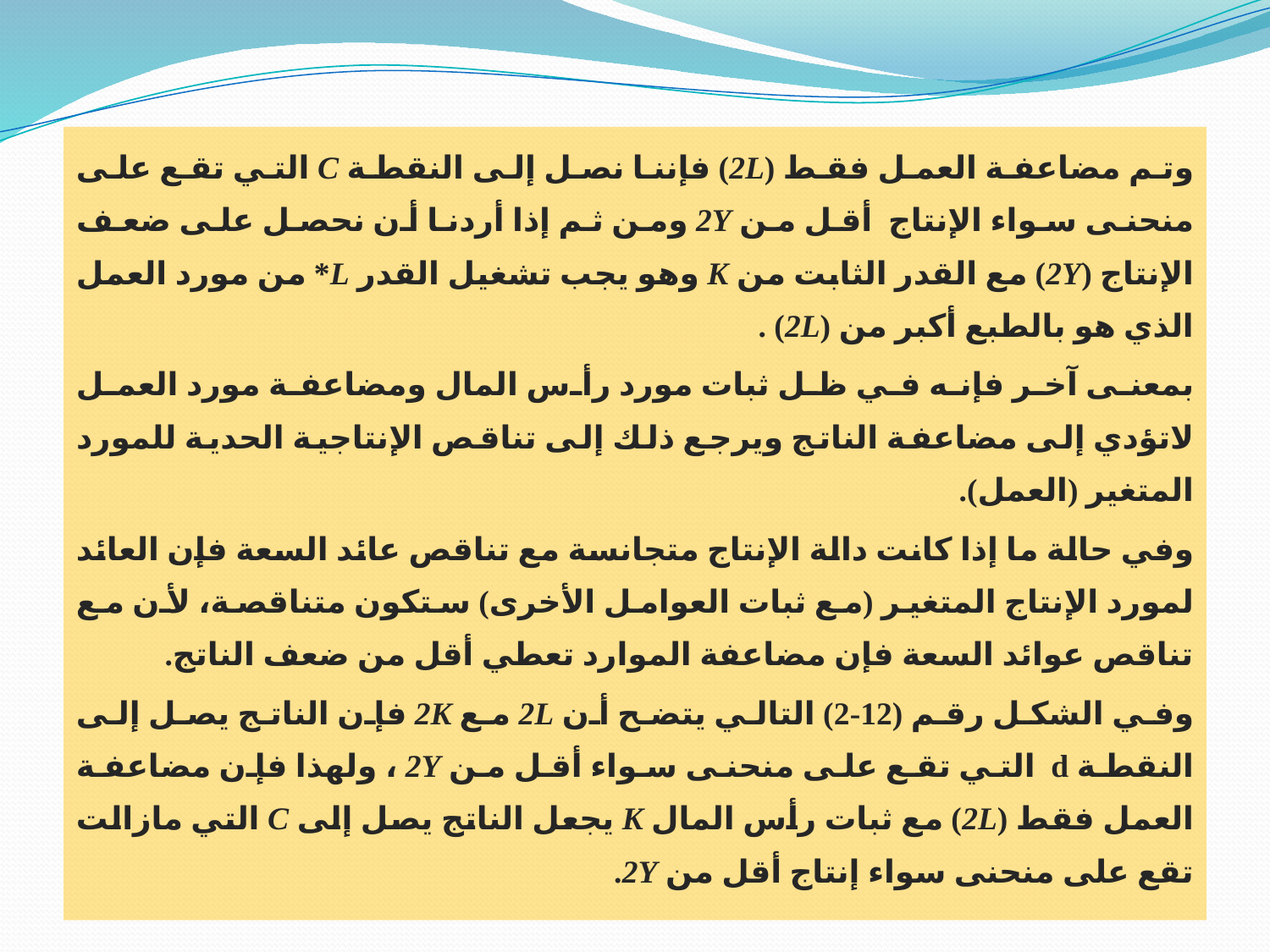

وتم مضاعفة العمل فقط (2L) فإننا نصل إلى النقطة C التي تقع على منحنى سواء الإنتاج  أقل من 2Y ومن ثم إذا أردنا أن نحصل على ضعف الإنتاج (2Y) مع القدر الثابت من K وهو يجب تشغيل القدر L* من مورد العمل الذي هو بالطبع أكبر من (2L) .
بمعنى آخر فإنه في ظل ثبات مورد رأس المال ومضاعفة مورد العمل لاتؤدي إلى مضاعفة الناتج ويرجع ذلك إلى تناقص الإنتاجية الحدية للمورد المتغير (العمل).
وفي حالة ما إذا كانت دالة الإنتاج متجانسة مع تناقص عائد السعة فإن العائد لمورد الإنتاج المتغير (مع ثبات العوامل الأخرى) ستكون متناقصة، لأن مع تناقص عوائد السعة فإن مضاعفة الموارد تعطي أقل من ضعف الناتج.
وفي الشكل رقم (12-2) التالي يتضح أن 2L مع 2K فإن الناتج يصل إلى النقطة d  التي تقع على منحنى سواء أقل من 2Y ، ولهذا فإن مضاعفة العمل فقط (2L) مع ثبات رأس المال K يجعل الناتج يصل إلى C التي مازالت تقع على منحنى سواء إنتاج أقل من 2Y.